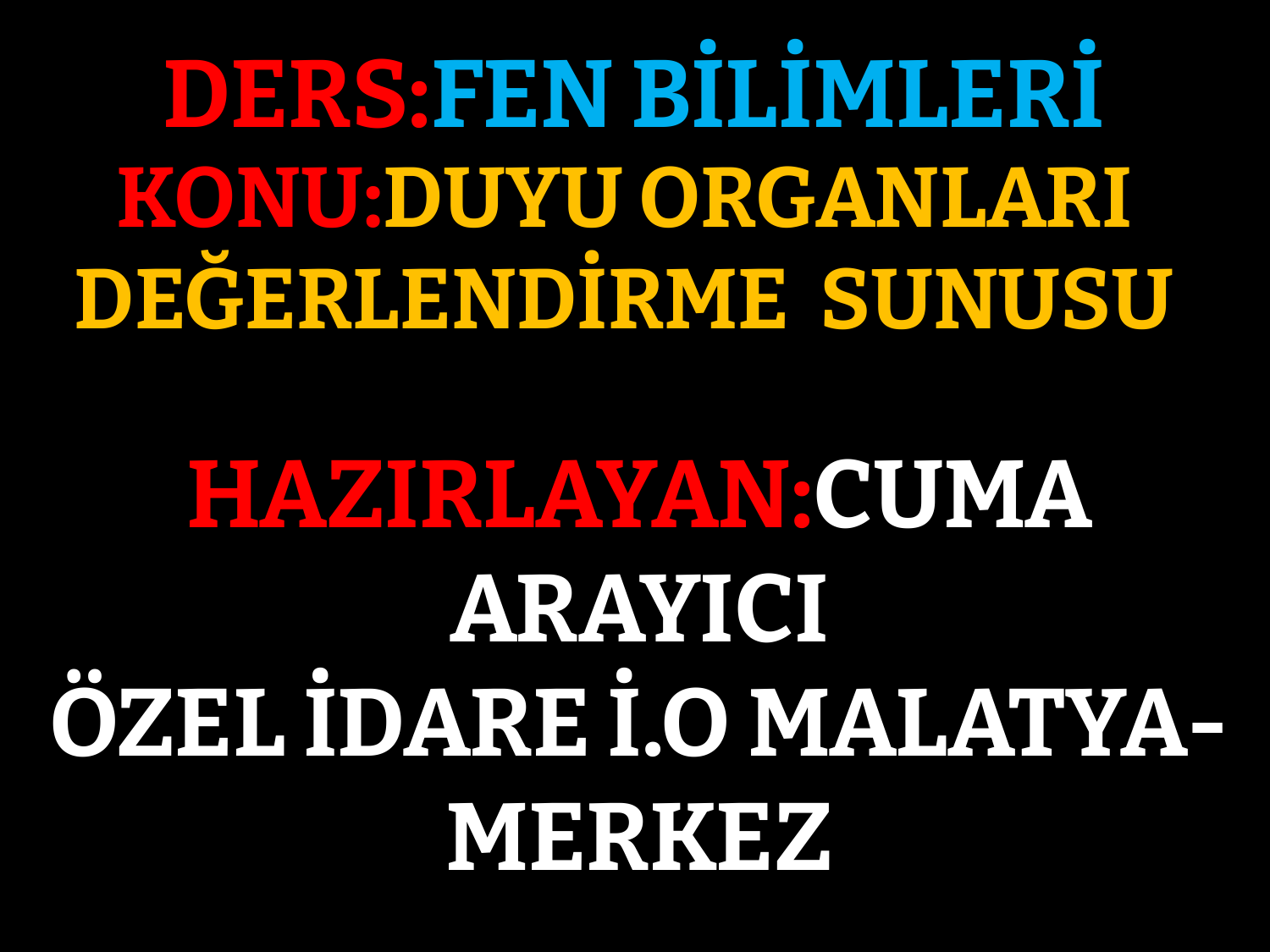

DERS:FEN BİLİMLERİ
KONU:DUYU ORGANLARI DEĞERLENDİRME  SUNUSU
HAZIRLAYAN:CUMA ARAYICI
ÖZEL İDARE İ.O MALATYA-MERKEZ